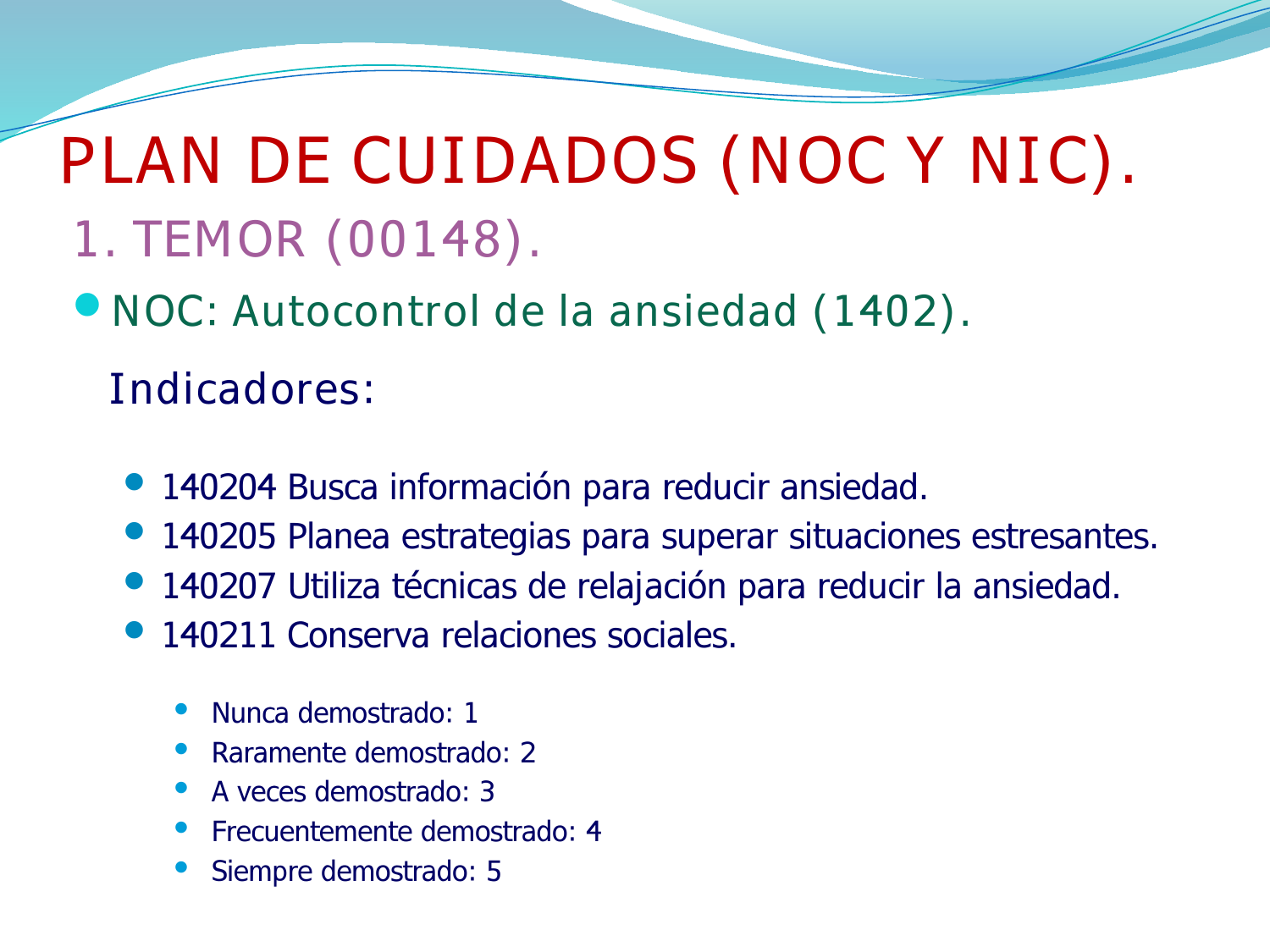

# PLAN DE CUIDADOS (NOC Y NIC).
1. TEMOR (00148).

NOC: Autocontrol de la ansiedad (1402).

	Indicadores:

140204 Busca información para reducir ansiedad.
140205 Planea estrategias para superar situaciones estresantes.
140207 Utiliza técnicas de relajación para reducir la ansiedad.
140211 Conserva relaciones sociales.

Nunca demostrado: 1
Raramente demostrado: 2
A veces demostrado: 3
Frecuentemente demostrado: 4
Siempre demostrado: 5